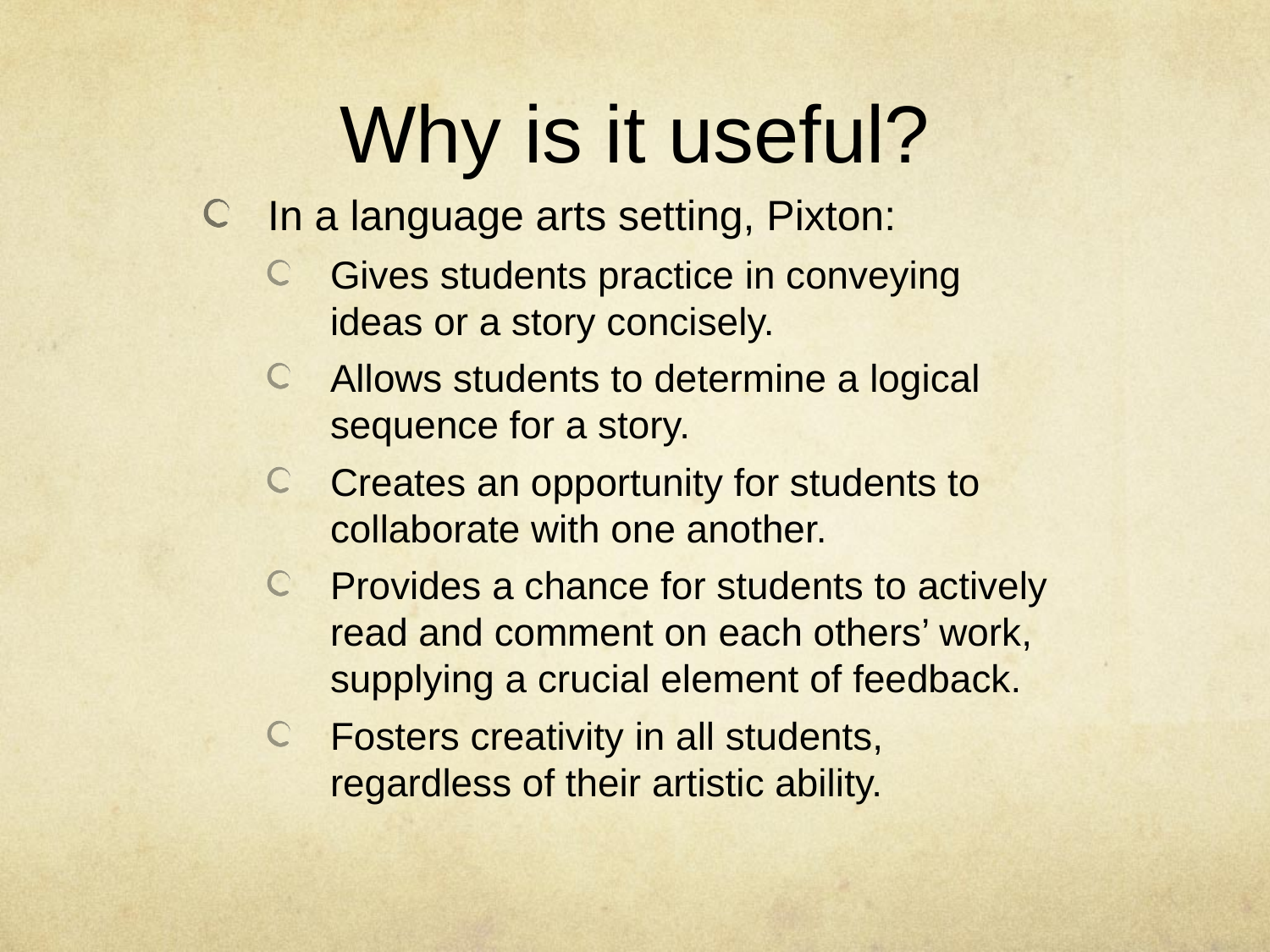

# Why is it useful?
In a language arts setting, Pixton:
Gives students practice in conveying ideas or a story concisely.
Allows students to determine a logical sequence for a story.
Creates an opportunity for students to collaborate with one another.
Provides a chance for students to actively read and comment on each others’ work, supplying a crucial element of feedback.
Fosters creativity in all students, regardless of their artistic ability.